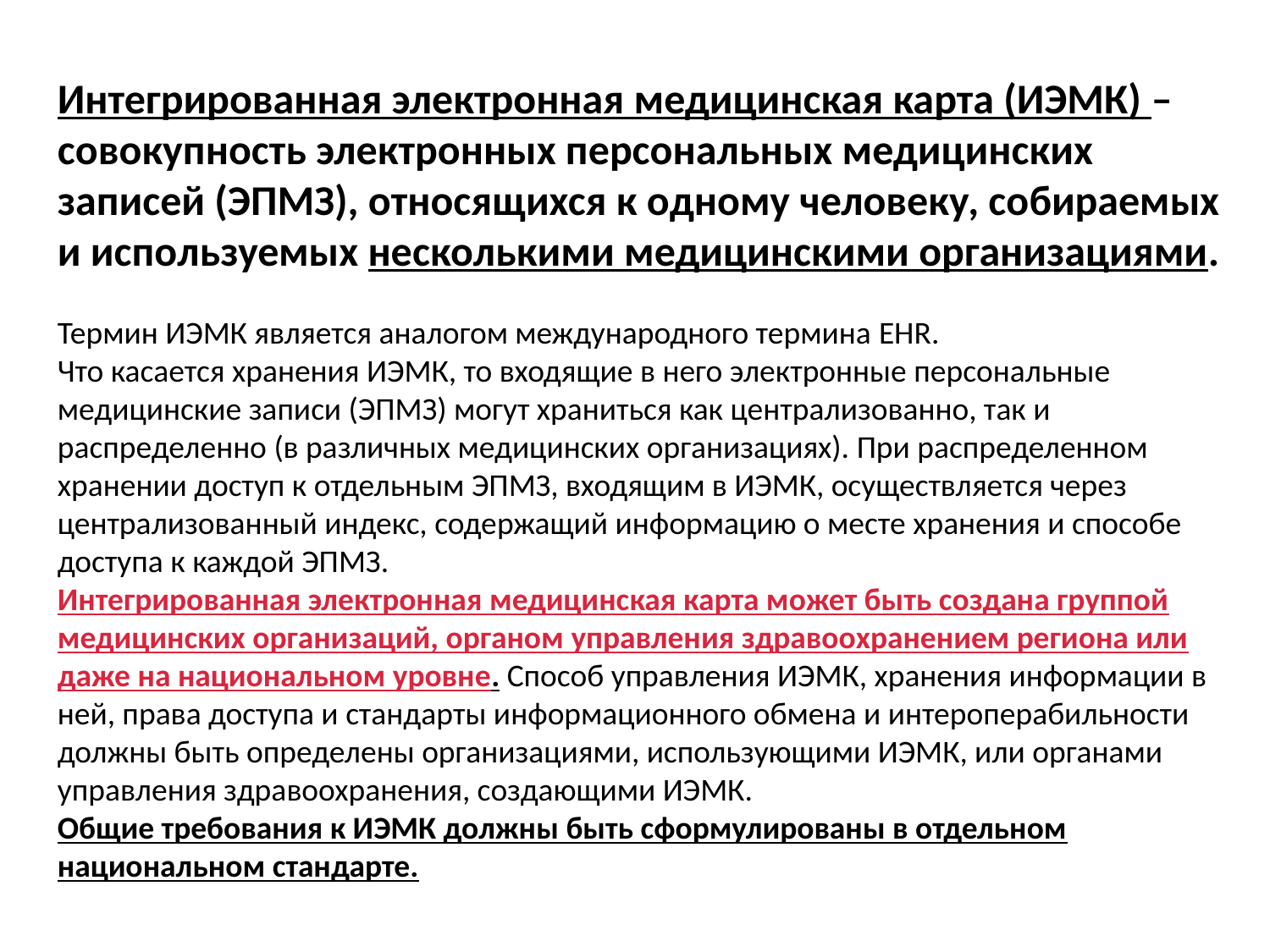

Интегрированная электронная медицинская карта (ИЭМК) – совокупность электронных персональных медицинских записей (ЭПМЗ), относящихся к одному человеку, собираемых и используемых несколькими медицинскими организациями.

Термин ИЭМК является аналогом международного термина EHR.
Что касается хранения ИЭМК, то входящие в него электронные персональные медицинские записи (ЭПМЗ) могут храниться как централизованно, так и распределенно (в различных медицинских организациях). При распределенном хранении доступ к отдельным ЭПМЗ, входящим в ИЭМК, осуществляется через централизованный индекс, содержащий информацию о месте хранения и способе доступа к каждой ЭПМЗ.
Интегрированная электронная медицинская карта может быть создана группой медицинских организаций, органом управления здравоохранением региона или даже на национальном уровне. Способ управления ИЭМК, хранения информации в ней, права доступа и стандарты информационного обмена и интероперабильности должны быть определены организациями, использующими ИЭМК, или органами управления здравоохранения, создающими ИЭМК.
Общие требования к ИЭМК должны быть сформулированы в отдельном национальном стандарте.